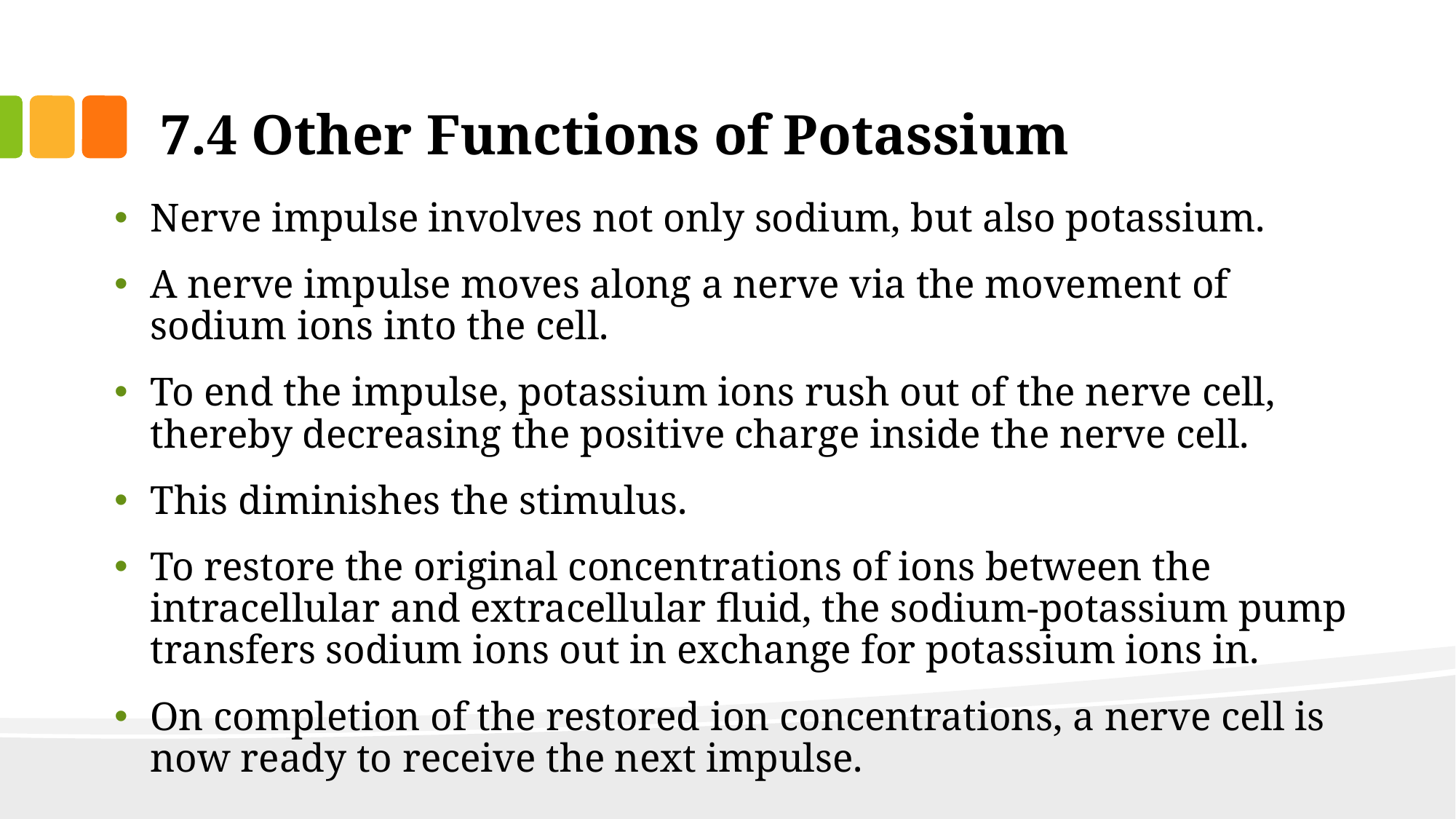

# 7.4 Other Functions of Potassium
Nerve impulse involves not only sodium, but also potassium.
A nerve impulse moves along a nerve via the movement of sodium ions into the cell.
To end the impulse, potassium ions rush out of the nerve cell, thereby decreasing the positive charge inside the nerve cell.
This diminishes the stimulus.
To restore the original concentrations of ions between the intracellular and extracellular fluid, the sodium-potassium pump transfers sodium ions out in exchange for potassium ions in.
On completion of the restored ion concentrations, a nerve cell is now ready to receive the next impulse.